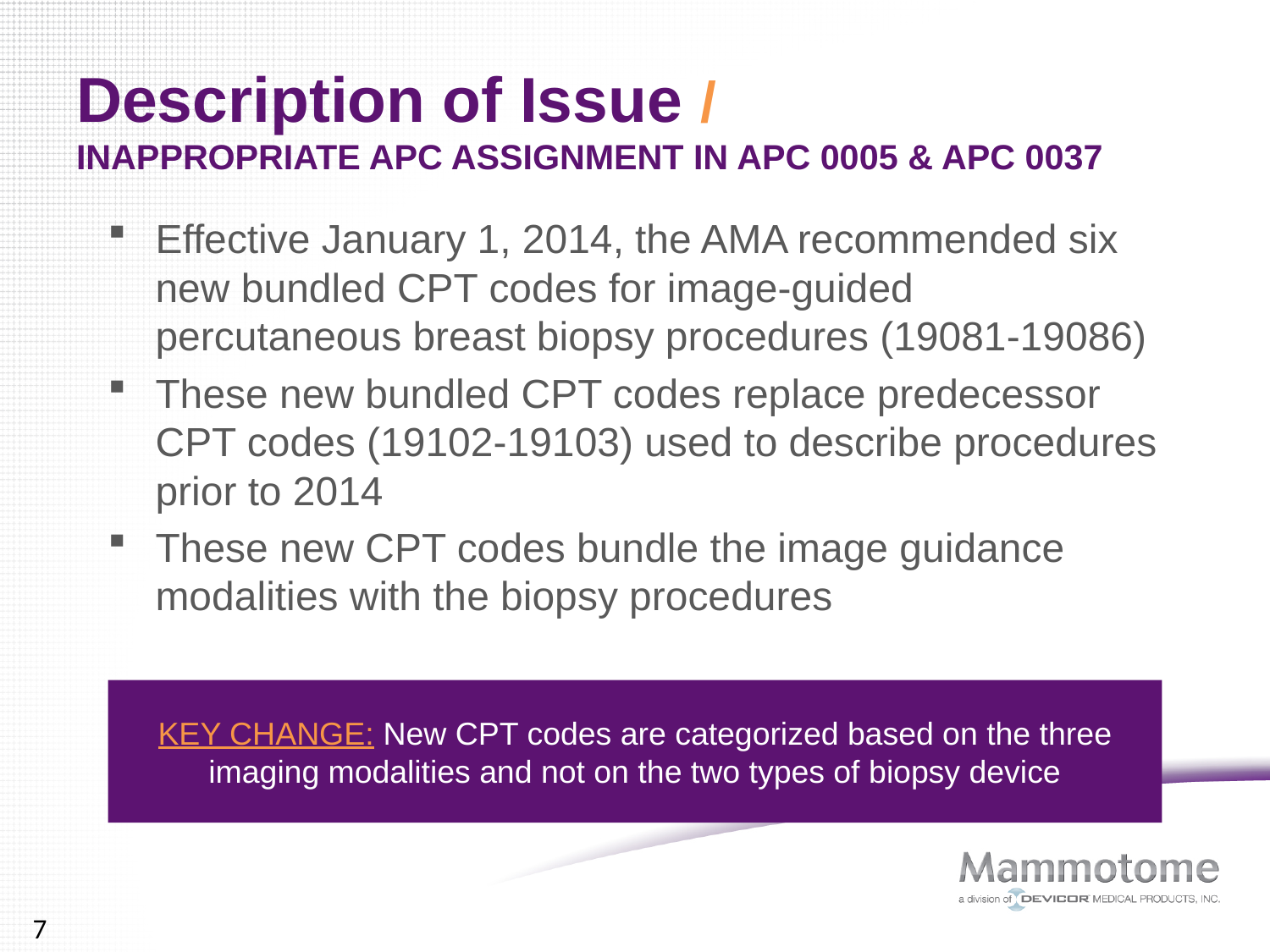

# Description of Issue / INAPPROPRIATE APC ASSIGNMENT IN APC 0005 & APC 0037
Effective January 1, 2014, the AMA recommended six new bundled CPT codes for image-guided percutaneous breast biopsy procedures (19081-19086)
These new bundled CPT codes replace predecessor CPT codes (19102-19103) used to describe procedures prior to 2014
These new CPT codes bundle the image guidance modalities with the biopsy procedures
KEY CHANGE: New CPT codes are categorized based on the three imaging modalities and not on the two types of biopsy device